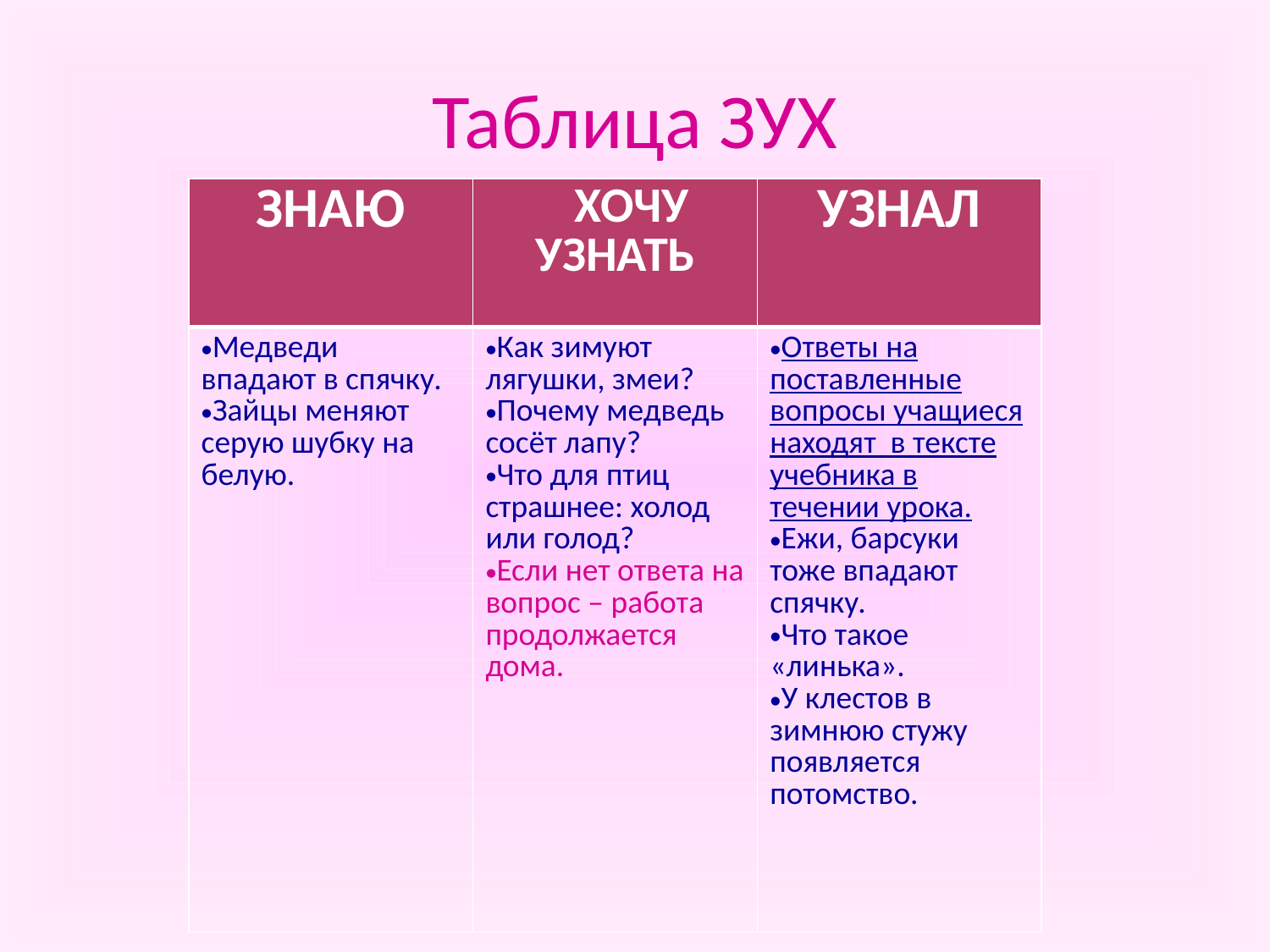

# Таблица ЗУХ
| ЗНАЮ | ХОЧУ УЗНАТЬ | УЗНАЛ |
| --- | --- | --- |
| Медведи впадают в спячку. Зайцы меняют серую шубку на белую. | Как зимуют лягушки, змеи? Почему медведь сосёт лапу? Что для птиц страшнее: холод или голод? Если нет ответа на вопрос – работа продолжается дома. | Ответы на поставленные вопросы учащиеся находят в тексте учебника в течении урока. Ежи, барсуки тоже впадают спячку. Что такое «линька». У клестов в зимнюю стужу появляется потомство. |